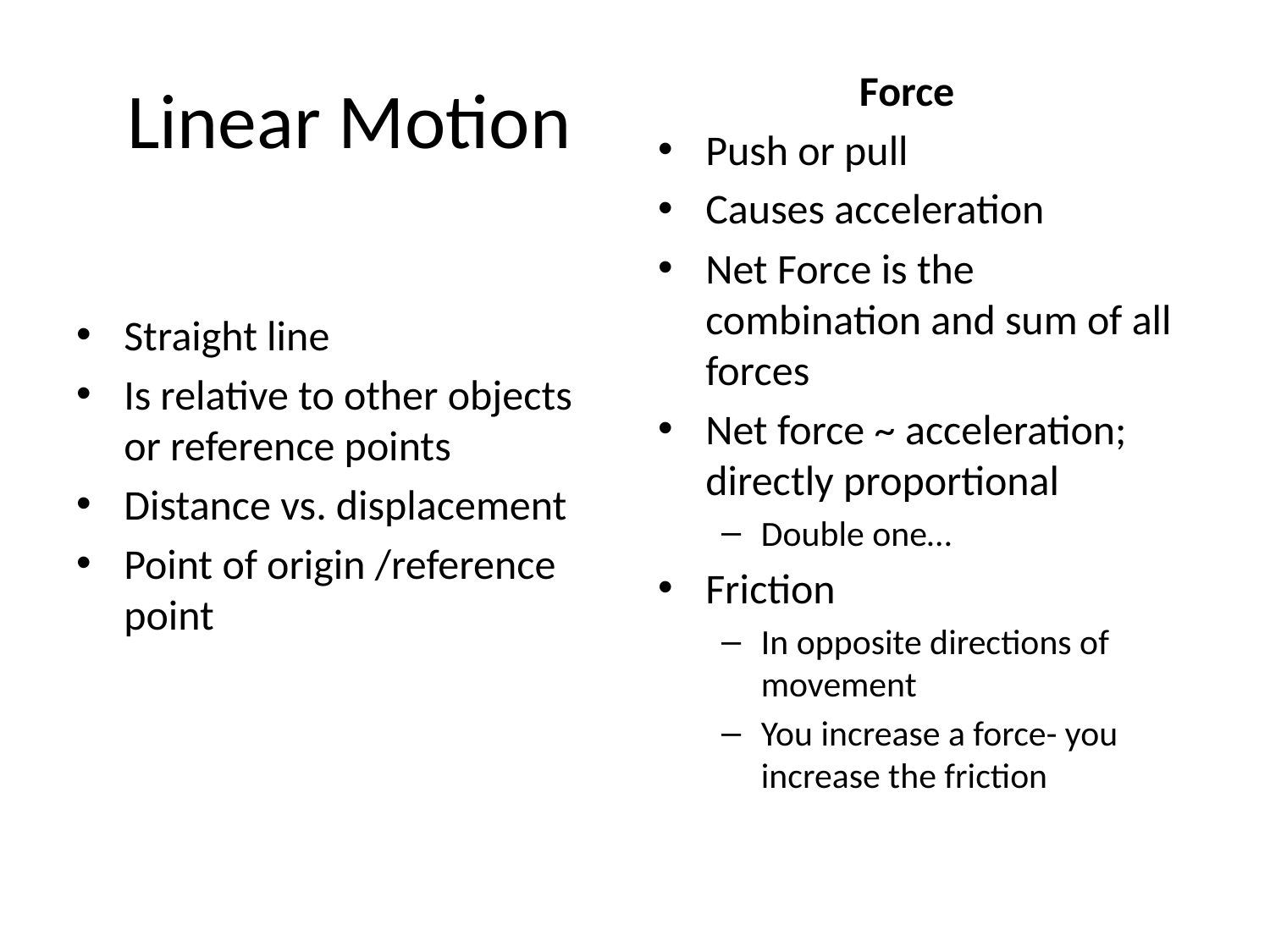

Force
# Linear Motion
Push or pull
Causes acceleration
Net Force is the combination and sum of all forces
Net force ~ acceleration; directly proportional
Double one…
Friction
In opposite directions of movement
You increase a force- you increase the friction

Straight line
Is relative to other objects or reference points
Distance vs. displacement
Point of origin /reference point